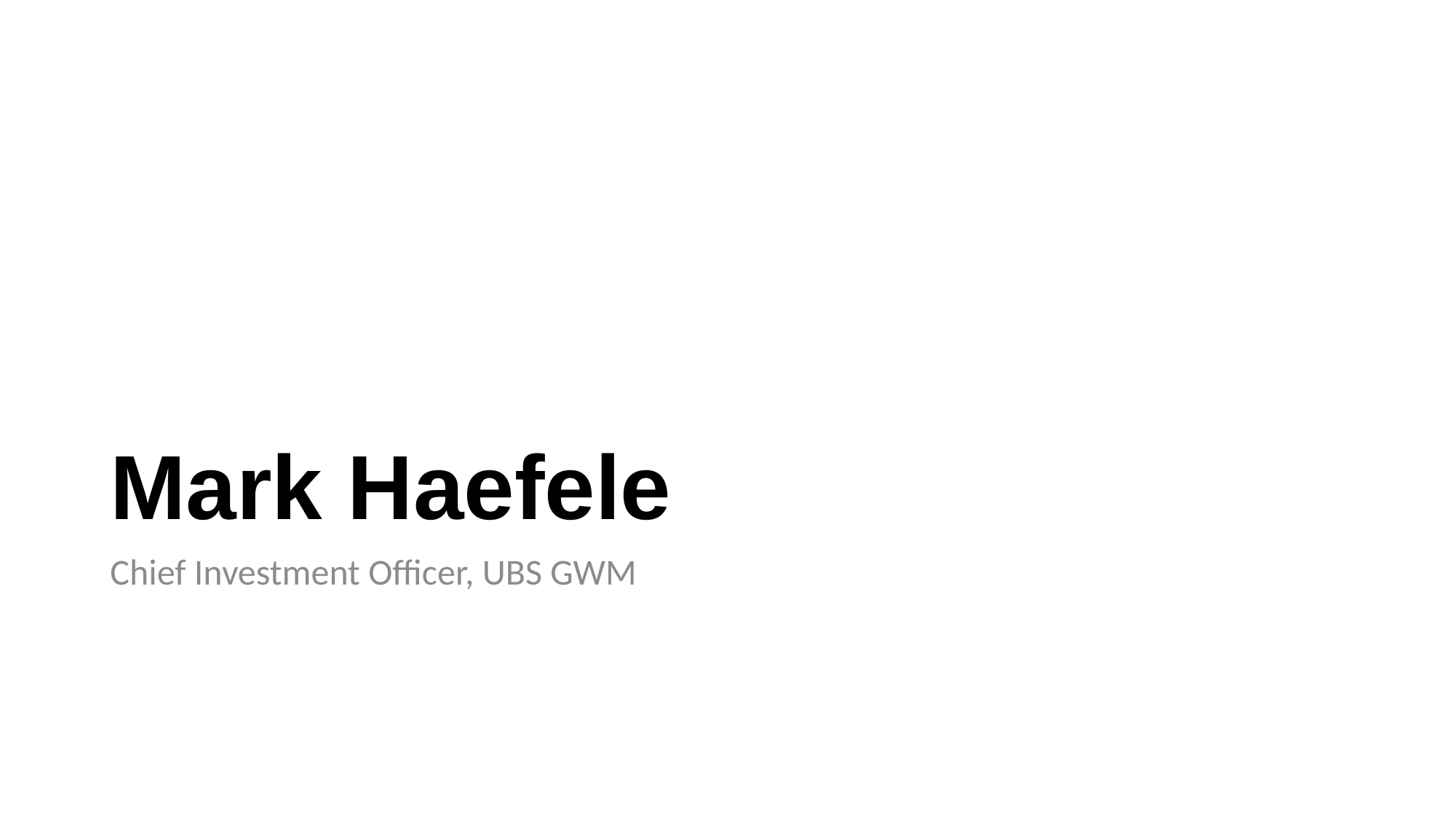

# Mark Haefele
Chief Investment Officer, UBS GWM